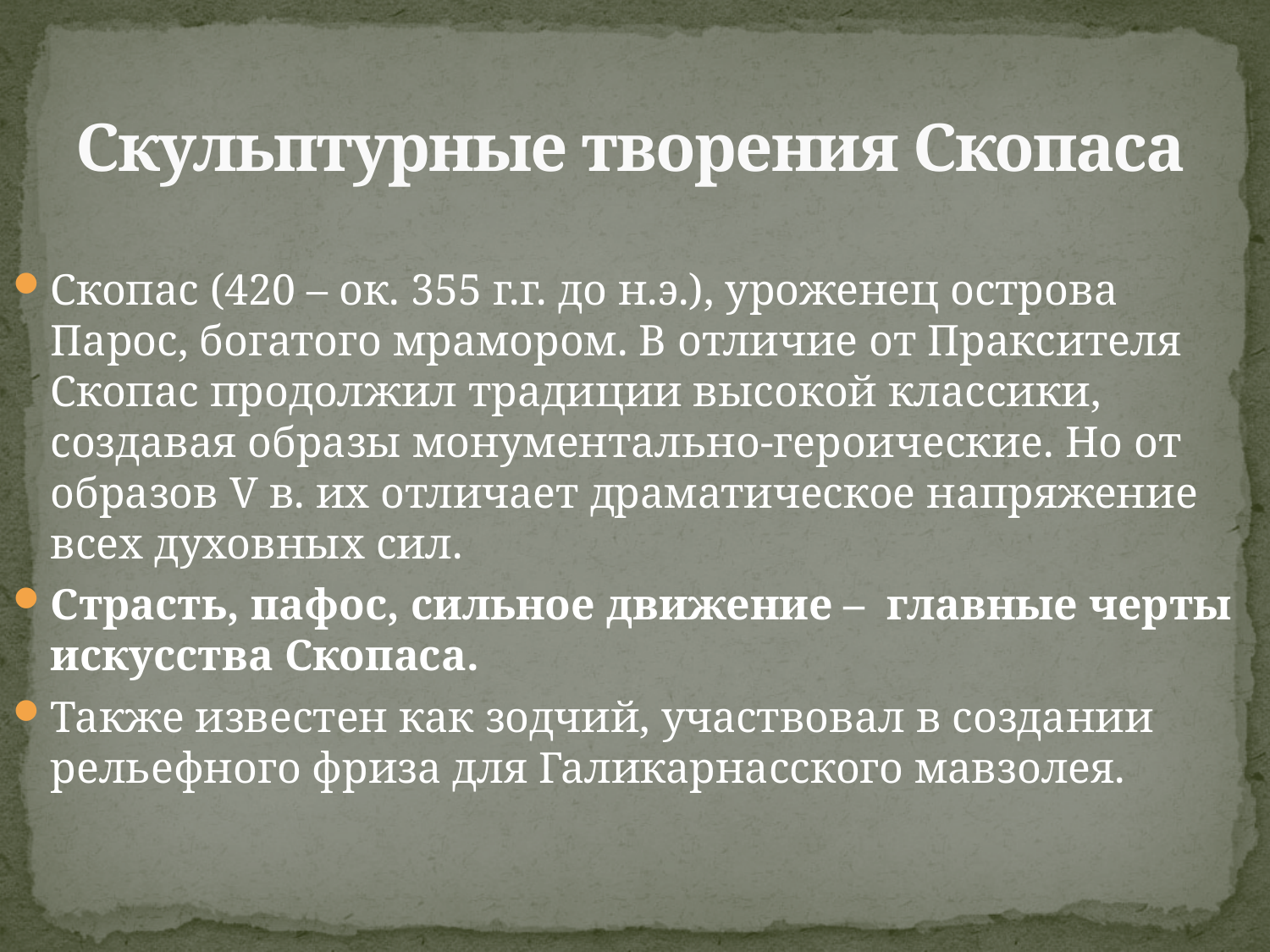

# Скульптурные творения Скопаса
Скопас (420 – ок. 355 г.г. до н.э.), уроженец острова Парос, богатого мрамором. В отличие от Праксителя Скопас продолжил традиции высокой классики, создавая образы монументально-героические. Но от образов V в. их отличает драматическое напряжение всех духовных сил.
Страсть, пафос, сильное движение –  главные черты искусства Скопаса.
Также известен как зодчий, участвовал в создании рельефного фриза для Галикарнасского мавзолея.